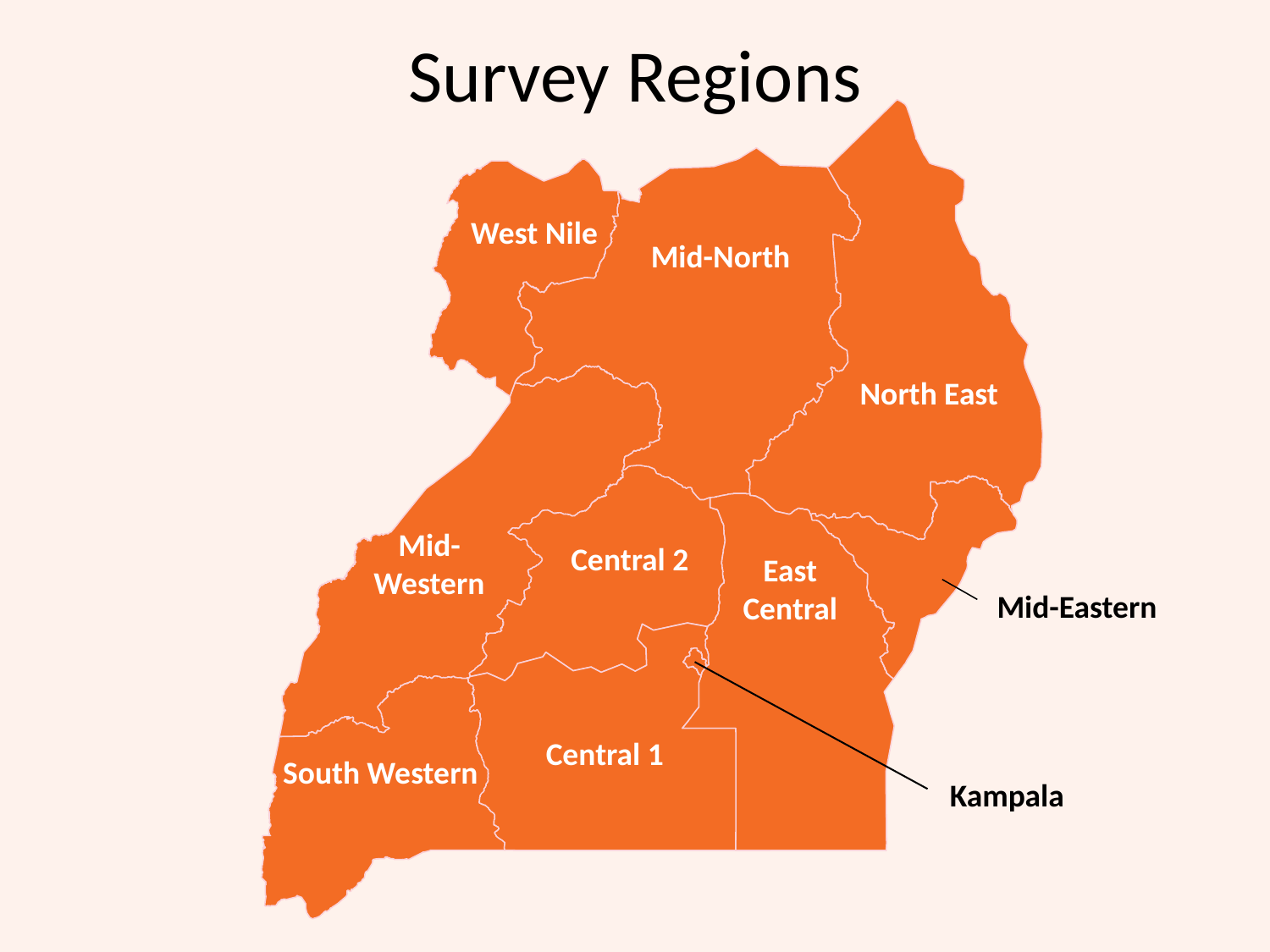

# Survey Regions

West Nile

Mid-North

North East

Mid-Western

Central 2

East Central

Mid-Eastern

Central 1

South Western

Kampala